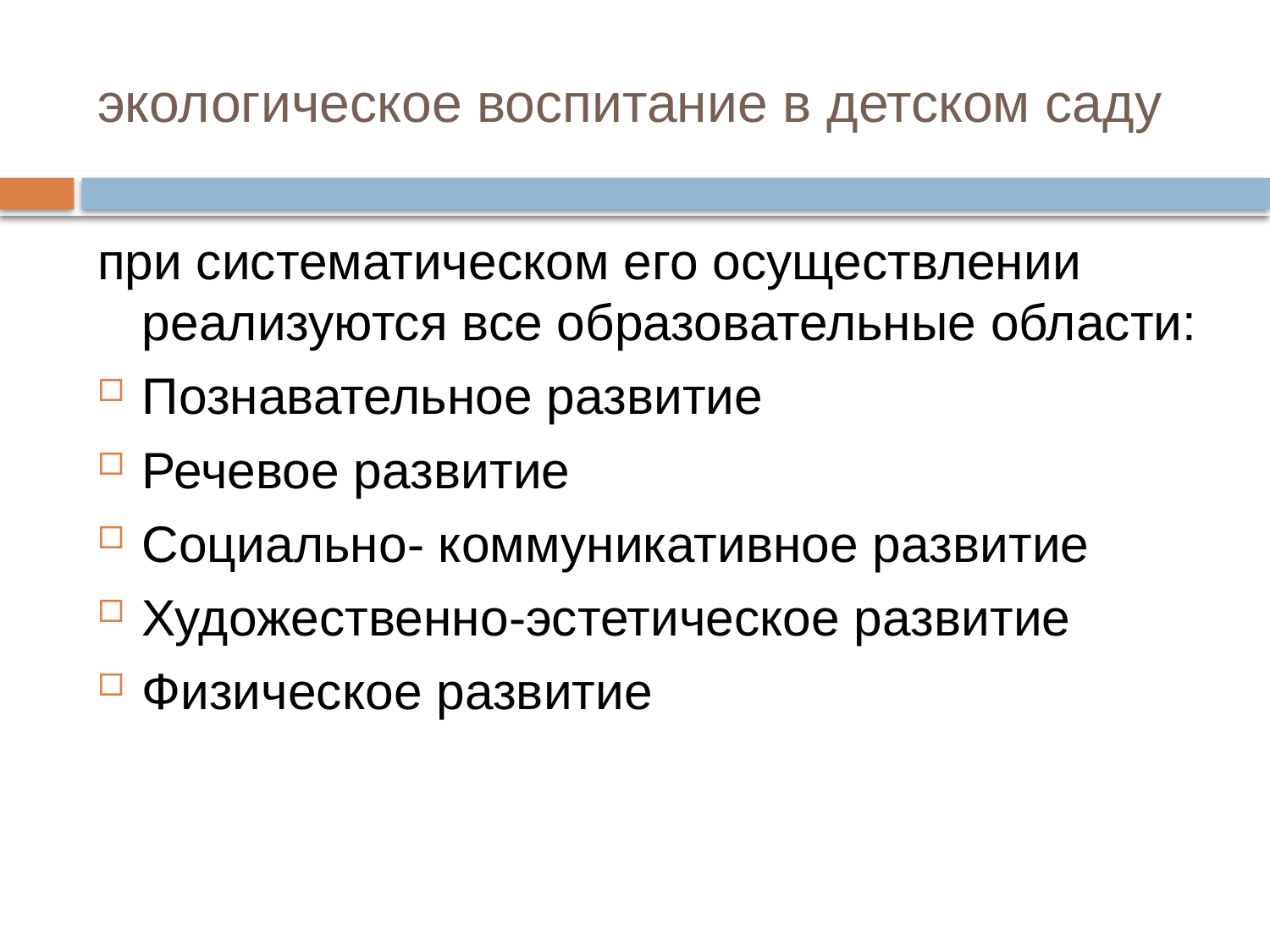

# экологическое воспитание в детском саду
при систематическом его осуществлении реализуются все образовательные области:
Познавательное развитие
Речевое развитие
Социально- коммуникативное развитие
Художественно-эстетическое развитие
Физическое развитие